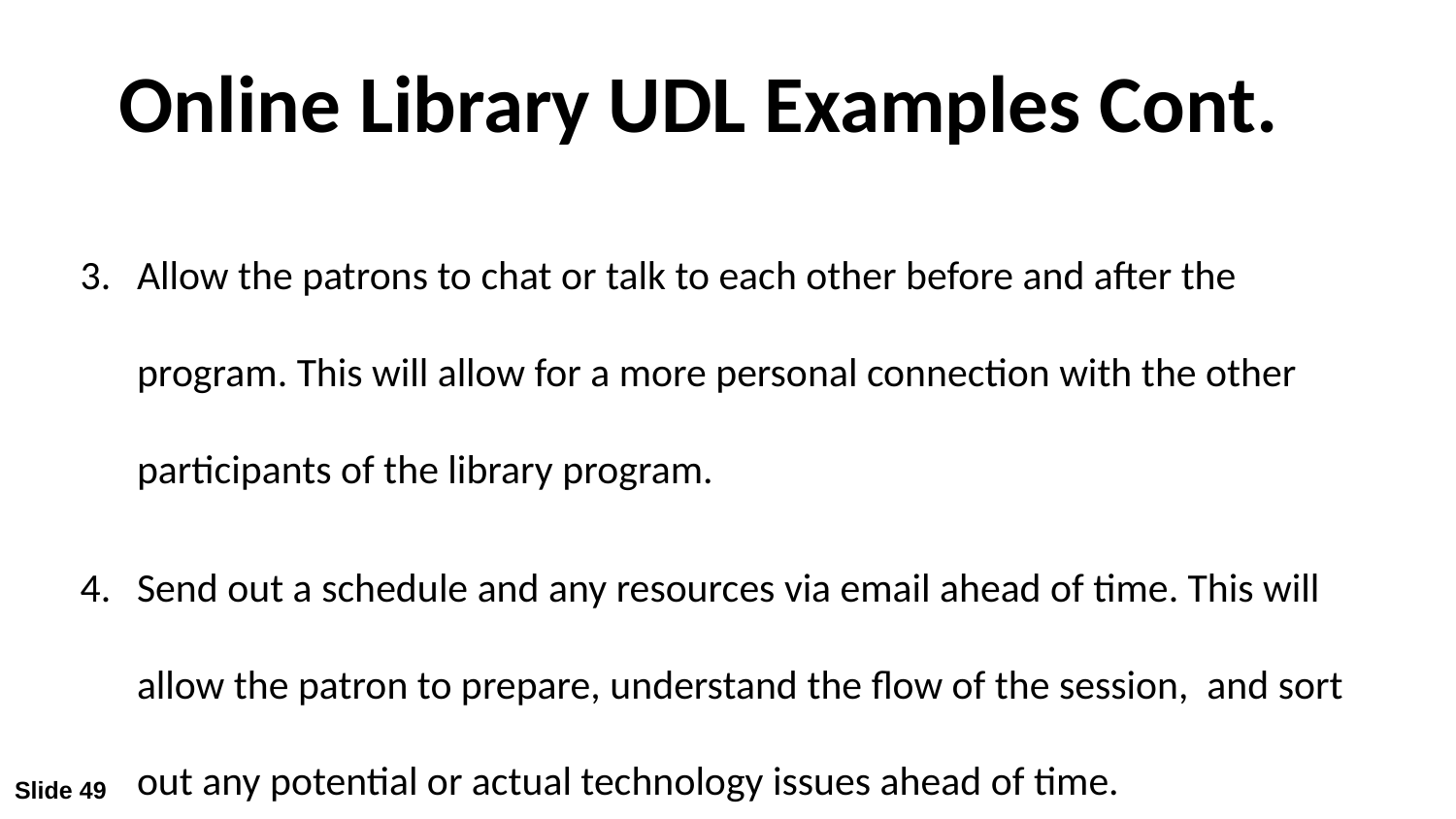

# Online Library UDL Examples Cont.
Allow the patrons to chat or talk to each other before and after the program. This will allow for a more personal connection with the other participants of the library program.
Send out a schedule and any resources via email ahead of time. This will allow the patron to prepare, understand the flow of the session,  and sort out any potential or actual technology issues ahead of time.
Slide 49